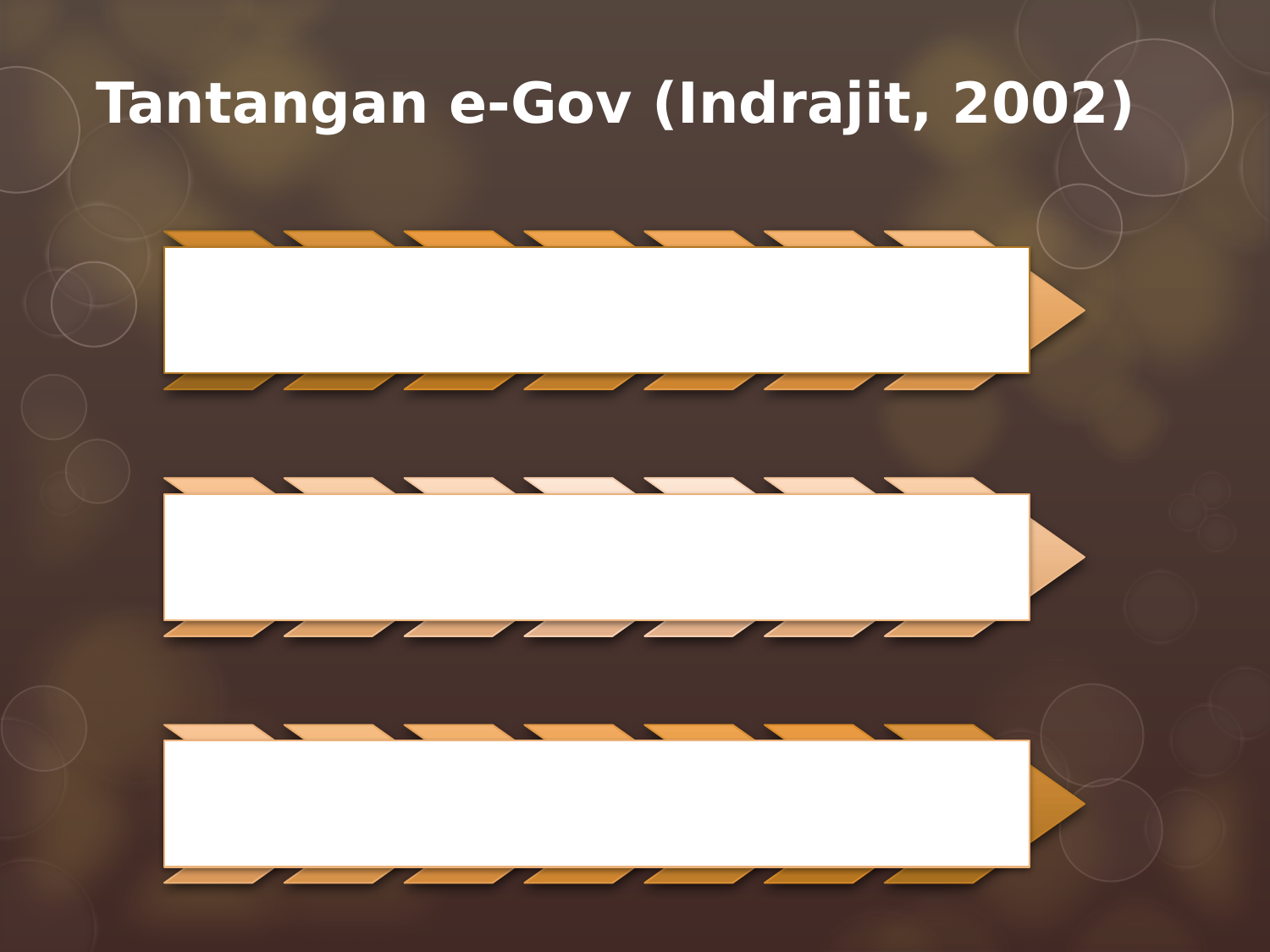

# Tantangan e-Gov (Indrajit, 2002)

Penentuan kanal akses

Keterlibatan pihak non-pemerintah

Pembiayaan manajemen perubahan